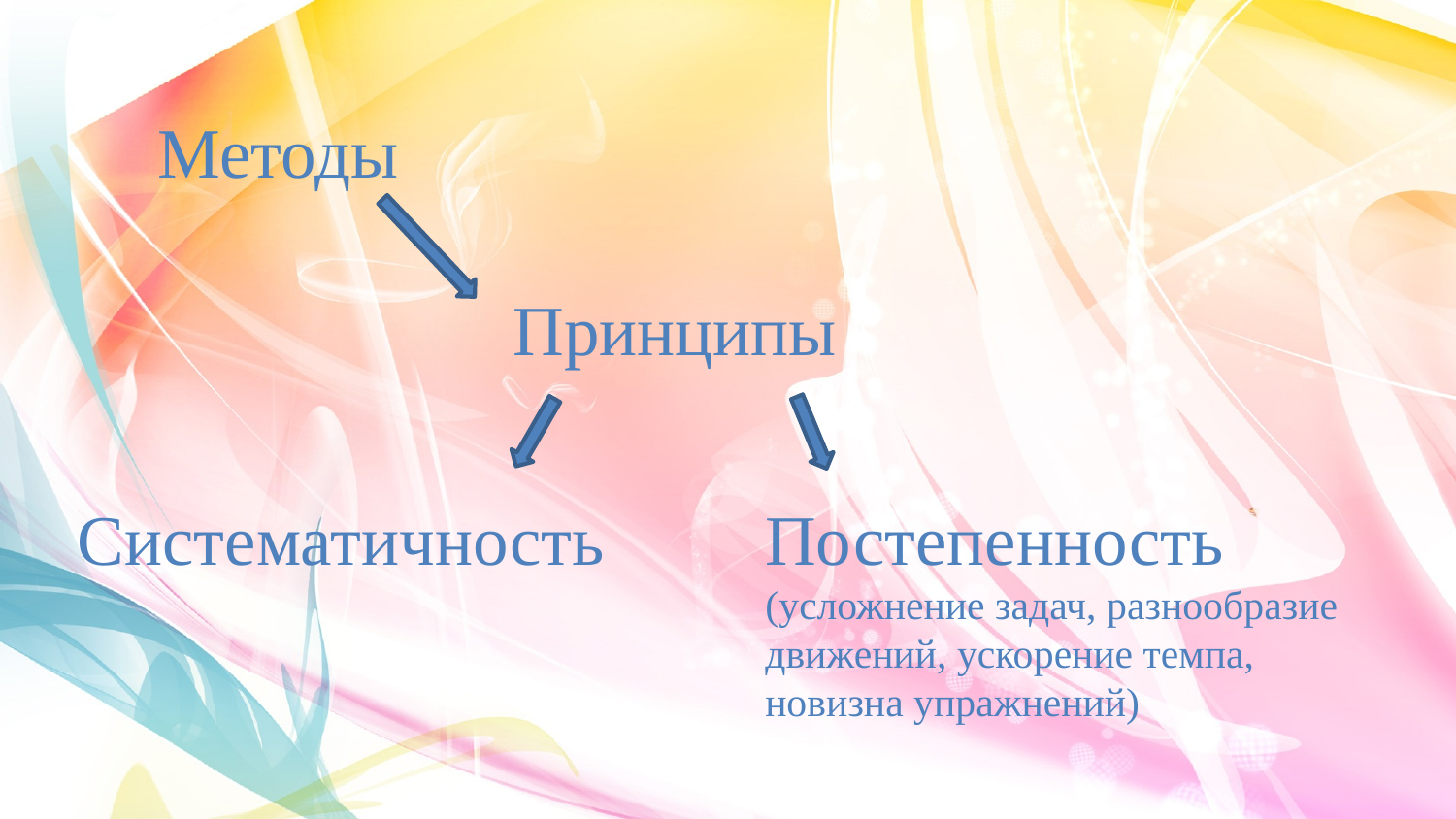

Методы

Принципы

Систематичность
Постепенность
(усложнение задач, разнообразие движений, ускорение темпа, новизна упражнений)